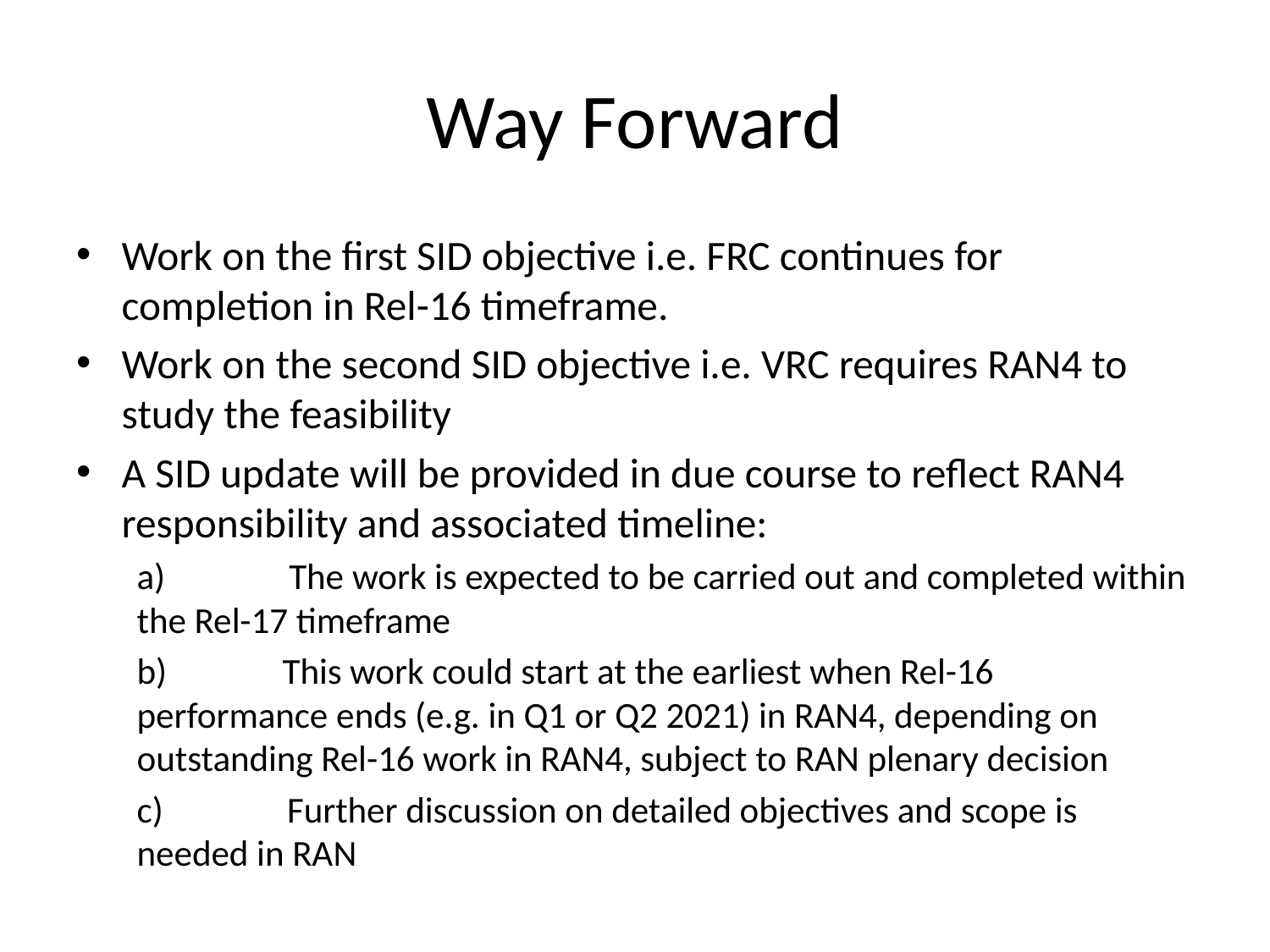

# Way Forward
Work on the first SID objective i.e. FRC continues for completion in Rel-16 timeframe.
Work on the second SID objective i.e. VRC requires RAN4 to study the feasibility
A SID update will be provided in due course to reflect RAN4 responsibility and associated timeline:
a)               The work is expected to be carried out and completed within the Rel-17 timeframe
b)              This work could start at the earliest when Rel-16 performance ends (e.g. in Q1 or Q2 2021) in RAN4, depending on outstanding Rel-16 work in RAN4, subject to RAN plenary decision
c)               Further discussion on detailed objectives and scope is needed in RAN